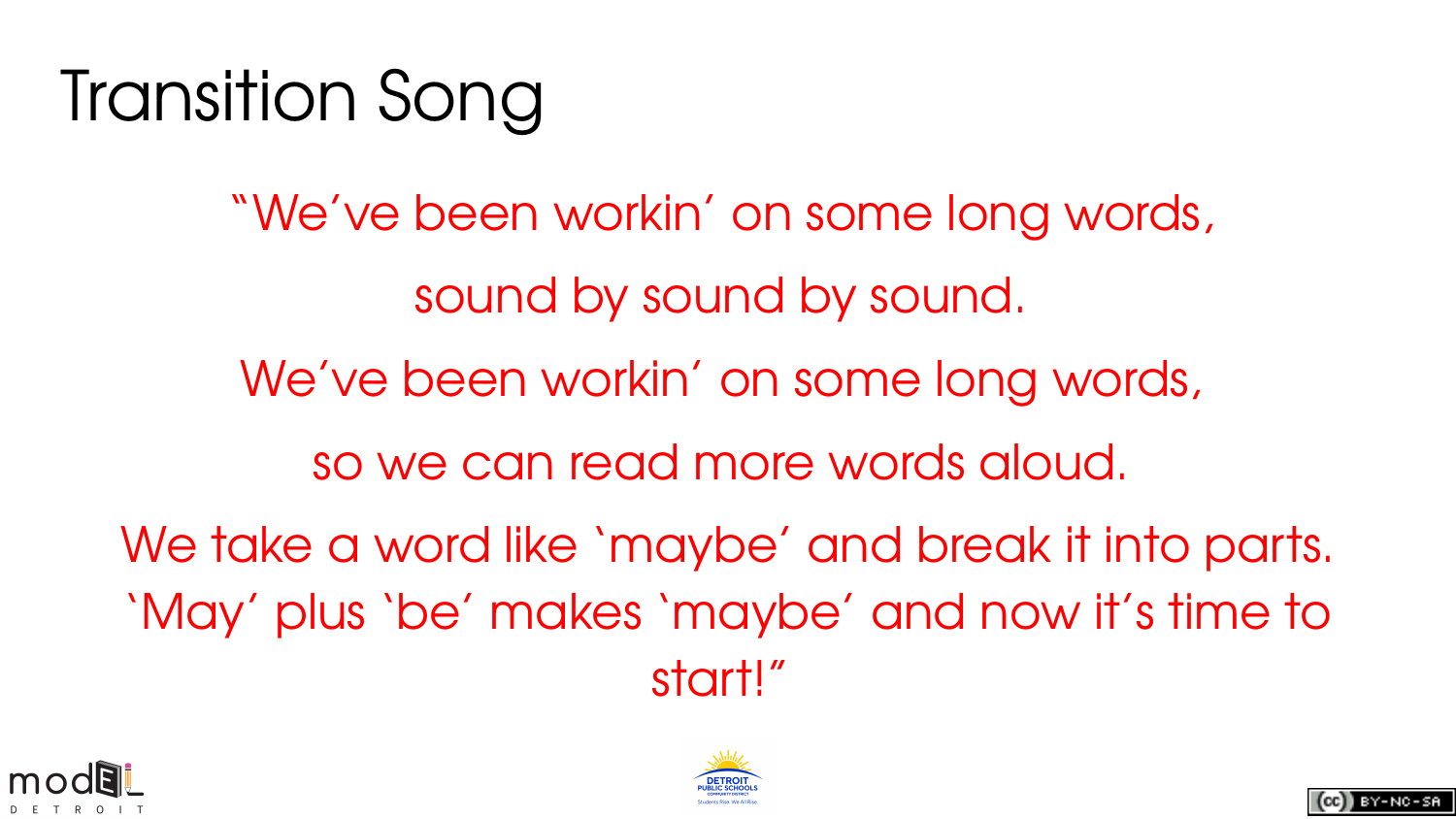

# Transition Song
“We’ve been workin’ on some long words,
sound by sound by sound.
We’ve been workin’ on some long words,
so we can read more words aloud.
We take a word like ‘maybe’ and break it into parts. ‘May’ plus ‘be’ makes ‘maybe’ and now it’s time to start!”